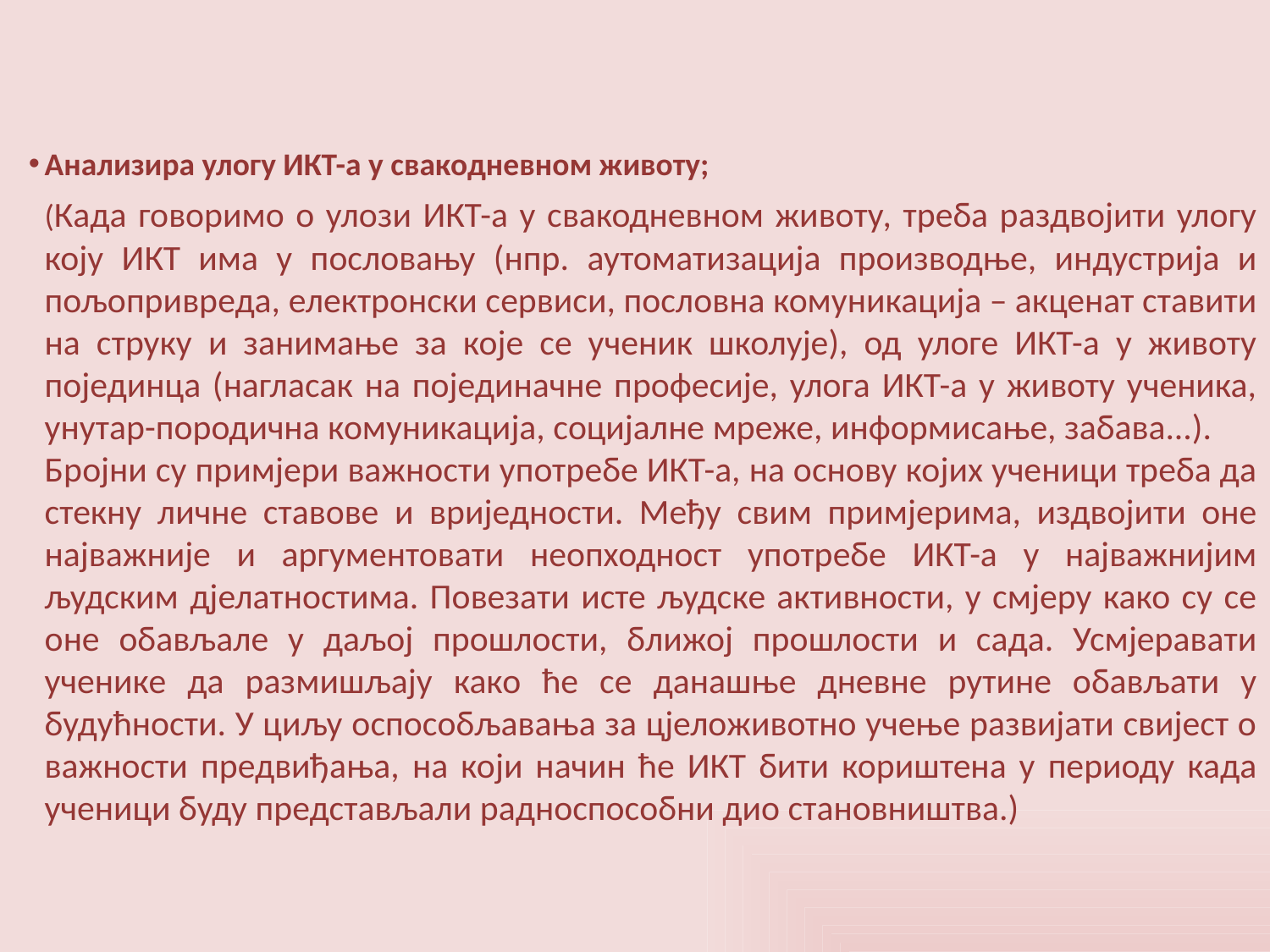

Анализира улогу ИКТ-а у свакодневном животу;
(Када говоримо о улози ИКТ-а у свакодневном животу, треба раздвојити улогу коју ИКТ има у пословању (нпр. аутоматизација производње, индустрија и пољопривреда, електронски сервиси, пословна комуникација – акценат ставити на струку и занимање за које се ученик школује), од улоге ИКТ-а у животу појединца (нагласак на појединачне професије, улога ИКТ-а у животу ученика, унутар-породична комуникација, социјалне мреже, информисање, забава...).
Бројни су примјери важности употребе ИКТ-а, на основу којих ученици треба да стекну личне ставове и вриједности. Међу свим примјерима, издвојити оне најважније и аргументовати неопходност употребе ИКТ-а у најважнијим људским дјелатностима. Повезати исте људске активности, у смјеру како су се оне обављале у даљој прошлости, ближој прошлости и сада. Усмјеравати ученике да размишљају како ће се данашње дневне рутине обављати у будућности. У циљу оспособљавања за цјеложивотно учење развијати свијест о важности предвиђања, на који начин ће ИКТ бити кориштена у периоду када ученици буду представљали радноспособни дио становништва.)